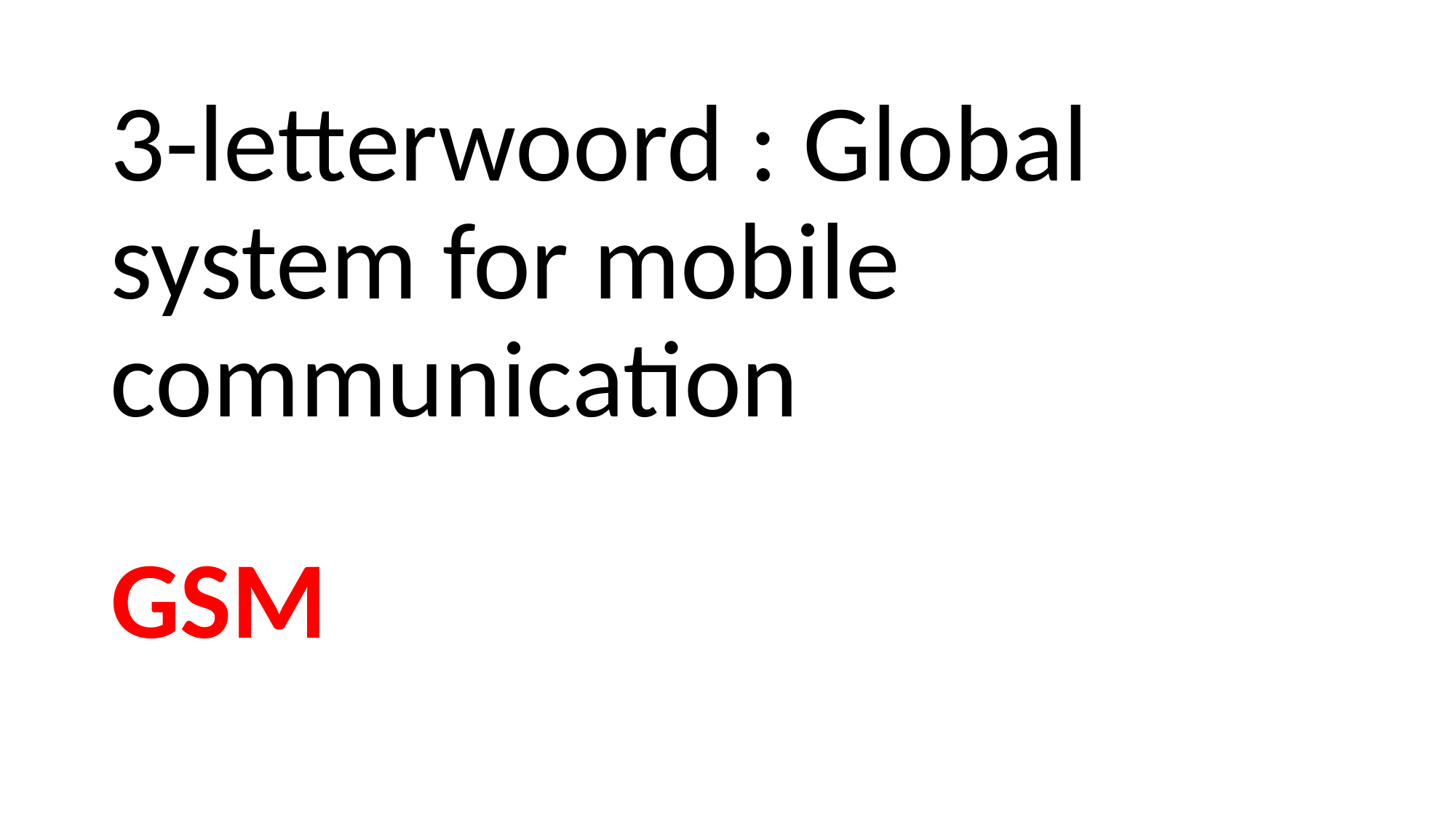

# 3-letterwoord : Global system for mobile communication
GSM